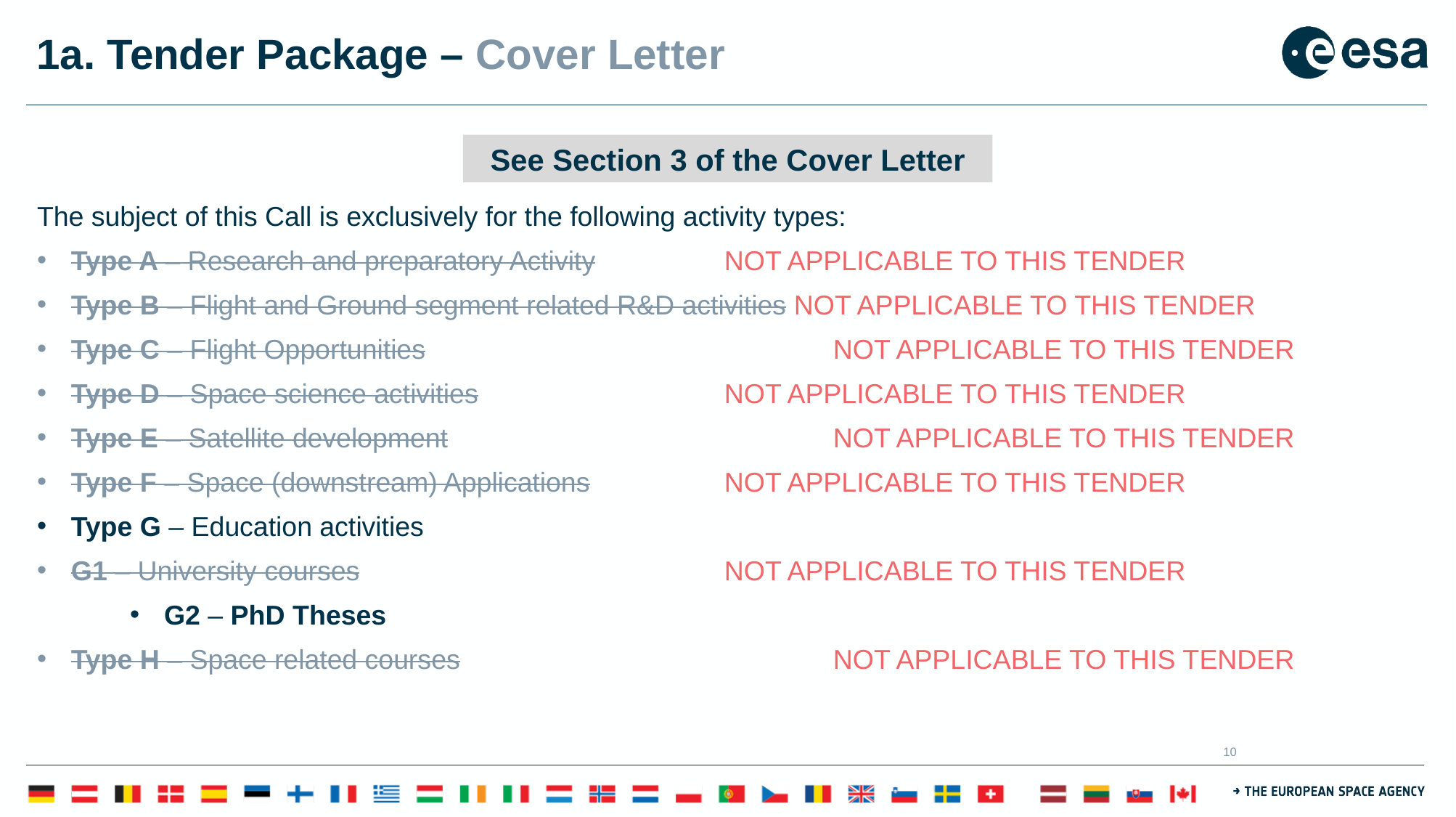

# 1a. Tender Package – Cover Letter

The subject of this Call is exclusively for the following activity types:
Type A – Research and preparatory Activity 		NOT APPLICABLE TO THIS TENDER
Type B – Flight and Ground segment related R&D activities NOT APPLICABLE TO THIS TENDER
Type C – Flight Opportunities 				NOT APPLICABLE TO THIS TENDER
Type D – Space science activities 			NOT APPLICABLE TO THIS TENDER
Type E – Satellite development  				NOT APPLICABLE TO THIS TENDER
Type F – Space (downstream) Applications 		NOT APPLICABLE TO THIS TENDER
Type G – Education activities
G1 – University courses 				NOT APPLICABLE TO THIS TENDER
G2 – PhD Theses
Type H – Space related courses 				NOT APPLICABLE TO THIS TENDER

See Section 3 of the Cover Letter